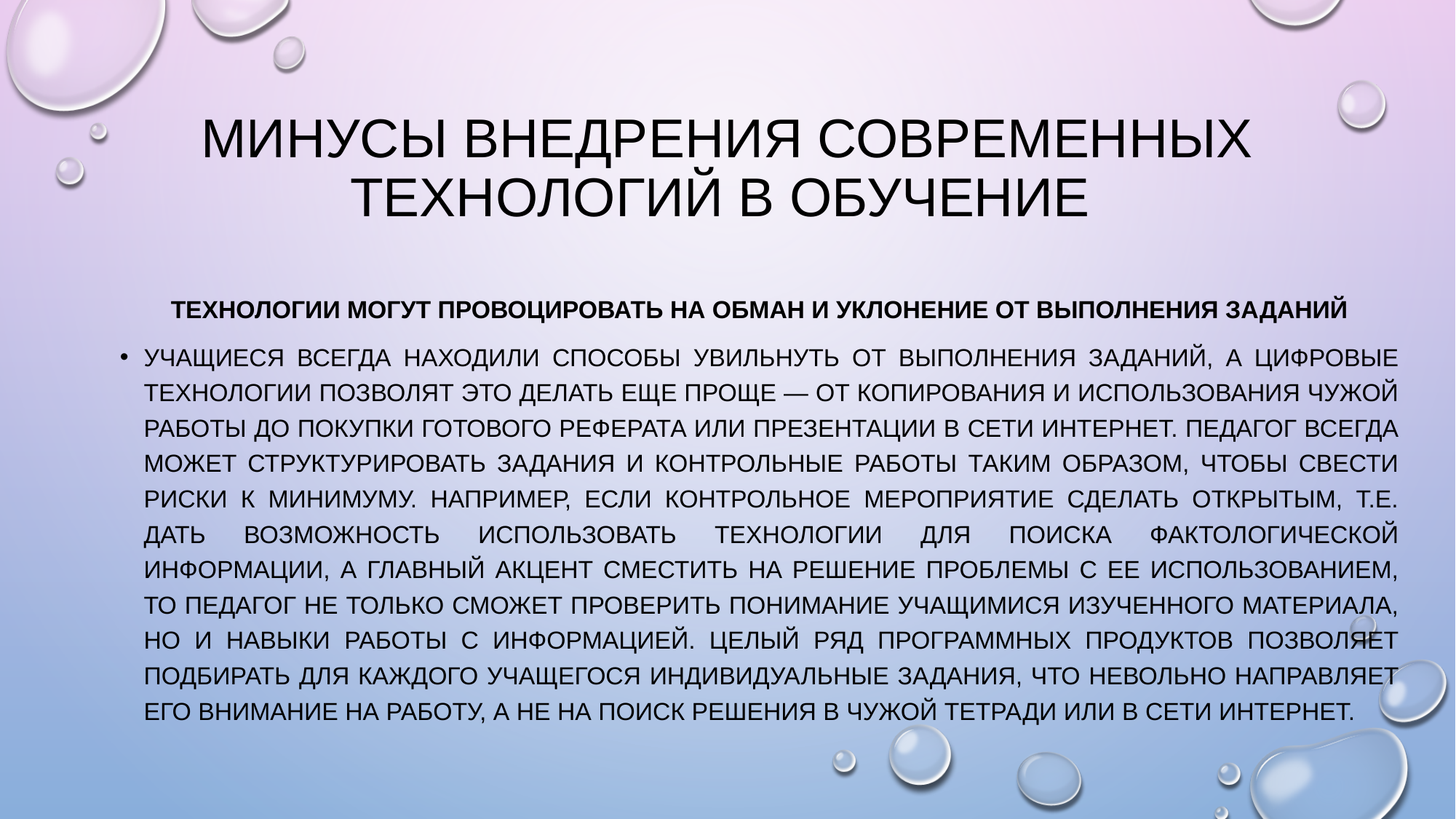

# минусы внедрения современных технологий в обучение
Технологии могут провоцировать на обман и уклонение от выполнения заданий
Учащиеся всегда находили способы увильнуть от выполнения заданий, а цифровые технологии позволят это делать еще проще — от копирования и использования чужой работы до покупки готового реферата или презентации в сети Интернет. Педагог всегда может структурировать задания и контрольные работы таким образом, чтобы свести риски к минимуму. Например, если контрольное мероприятие сделать открытым, т.е. дать возможность использовать технологии для поиска фактологической информации, а главный акцент сместить на решение проблемы с ее использованием, то педагог не только сможет проверить понимание учащимися изученного материала, но и навыки работы с информацией. Целый ряд программных продуктов позволяет подбирать для каждого учащегося индивидуальные задания, что невольно направляет его внимание на работу, а не на поиск решения в чужой тетради или в сети Интернет.